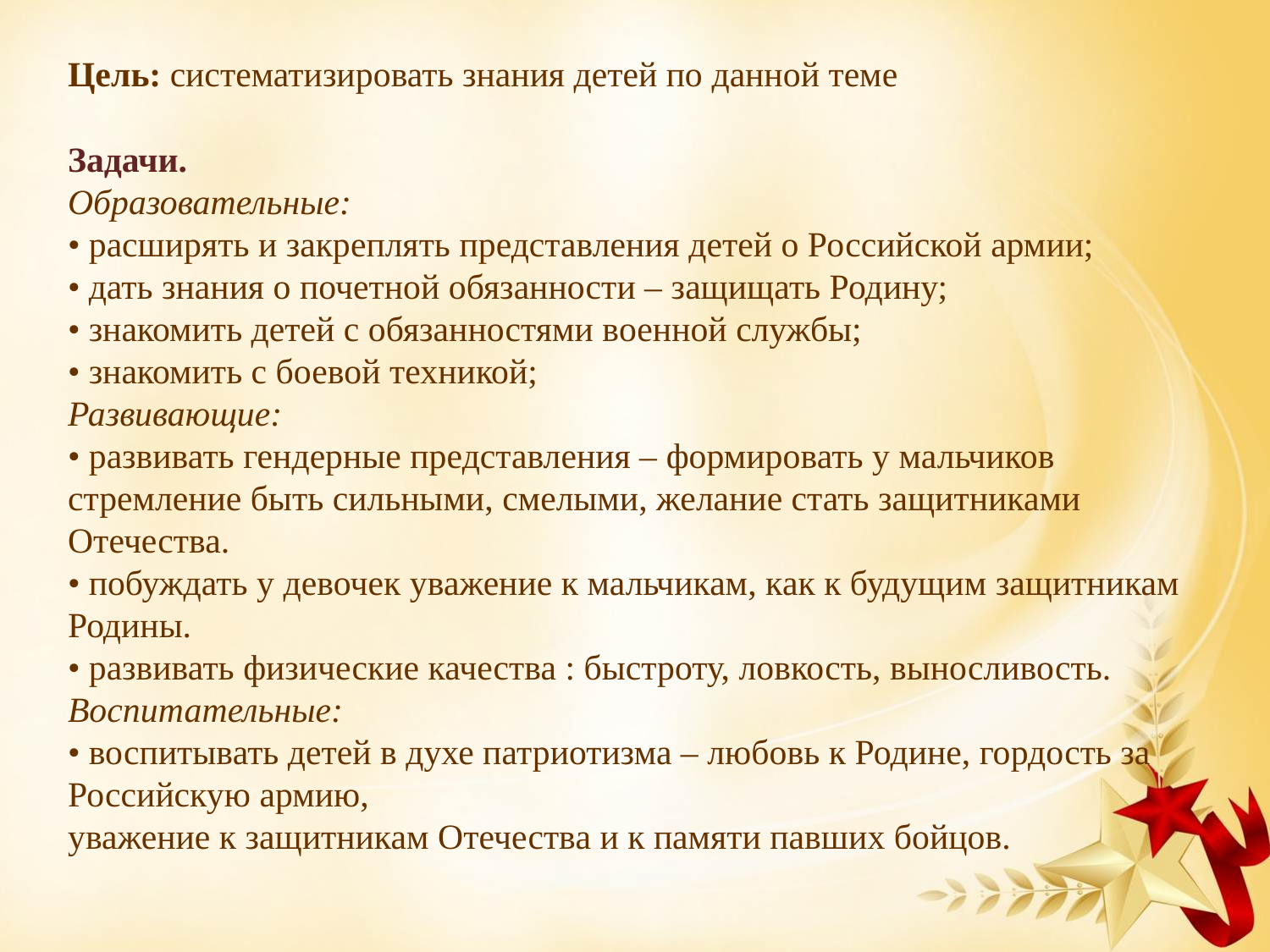

Цель: систематизировать знания детей по данной теме

Задачи.
Образовательные:
• расширять и закреплять представления детей о Российской армии;
• дать знания о почетной обязанности – защищать Родину;
• знакомить детей с обязанностями военной службы;
• знакомить с боевой техникой;
Развивающие:
• развивать гендерные представления – формировать у мальчиков стремление быть сильными, смелыми, желание стать защитниками Отечества.
• побуждать у девочек уважение к мальчикам, как к будущим защитникам Родины.
• развивать физические качества : быстроту, ловкость, выносливость.
Воспитательные:
• воспитывать детей в духе патриотизма – любовь к Родине, гордость за Российскую армию,
уважение к защитникам Отечества и к памяти павших бойцов.